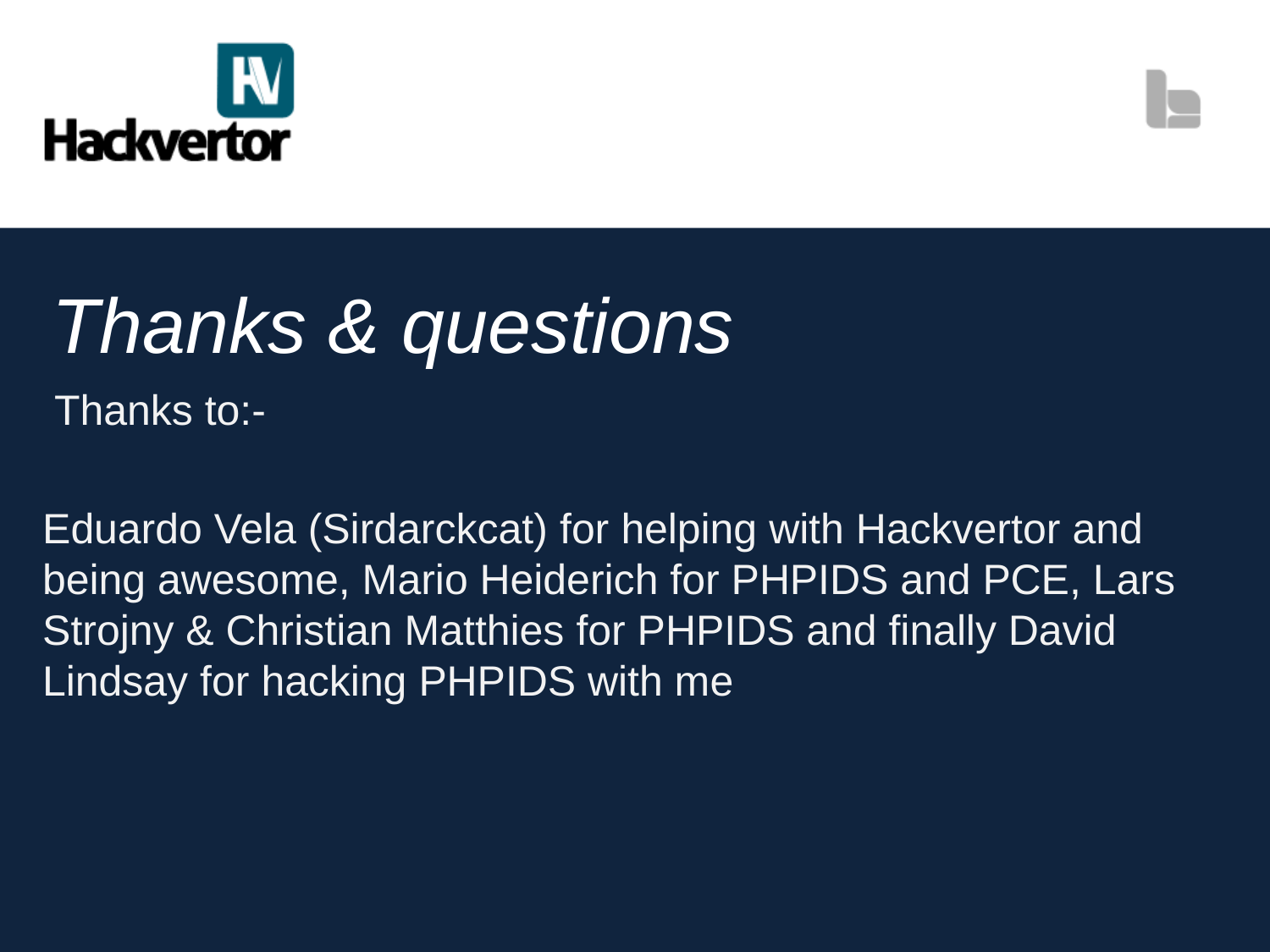

# Thanks & questions
 Thanks to:-

Eduardo Vela (Sirdarckcat) for helping with Hackvertor and being awesome, Mario Heiderich for PHPIDS and PCE, Lars Strojny & Christian Matthies for PHPIDS and finally David Lindsay for hacking PHPIDS with me